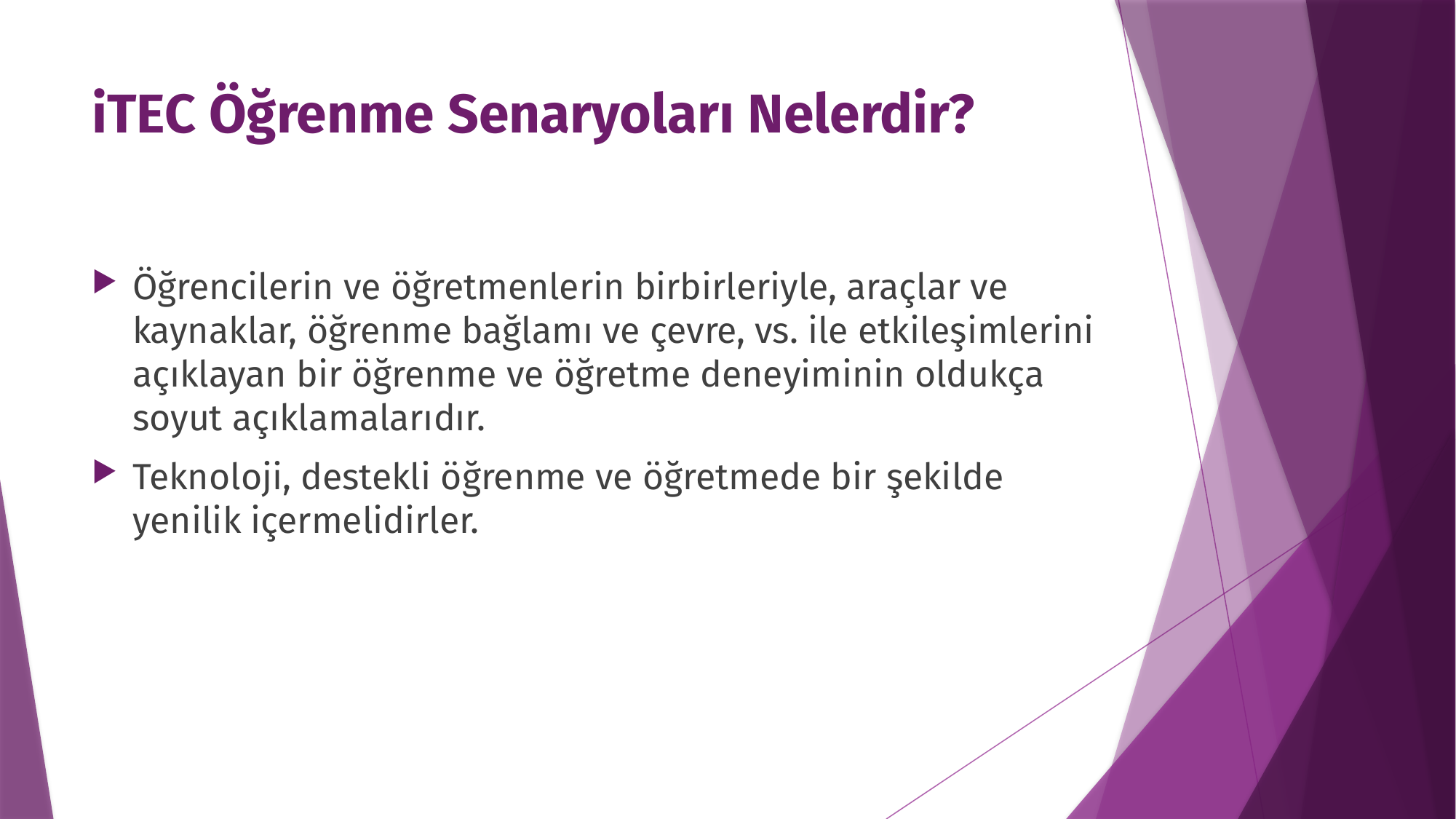

# iTEC Öğrenme Senaryoları Nelerdir?
Öğrencilerin ve öğretmenlerin birbirleriyle, araçlar ve kaynaklar, öğrenme bağlamı ve çevre, vs. ile etkileşimlerini açıklayan bir öğrenme ve öğretme deneyiminin oldukça soyut açıklamalarıdır.
Teknoloji, destekli öğrenme ve öğretmede bir şekilde yenilik içermelidirler.